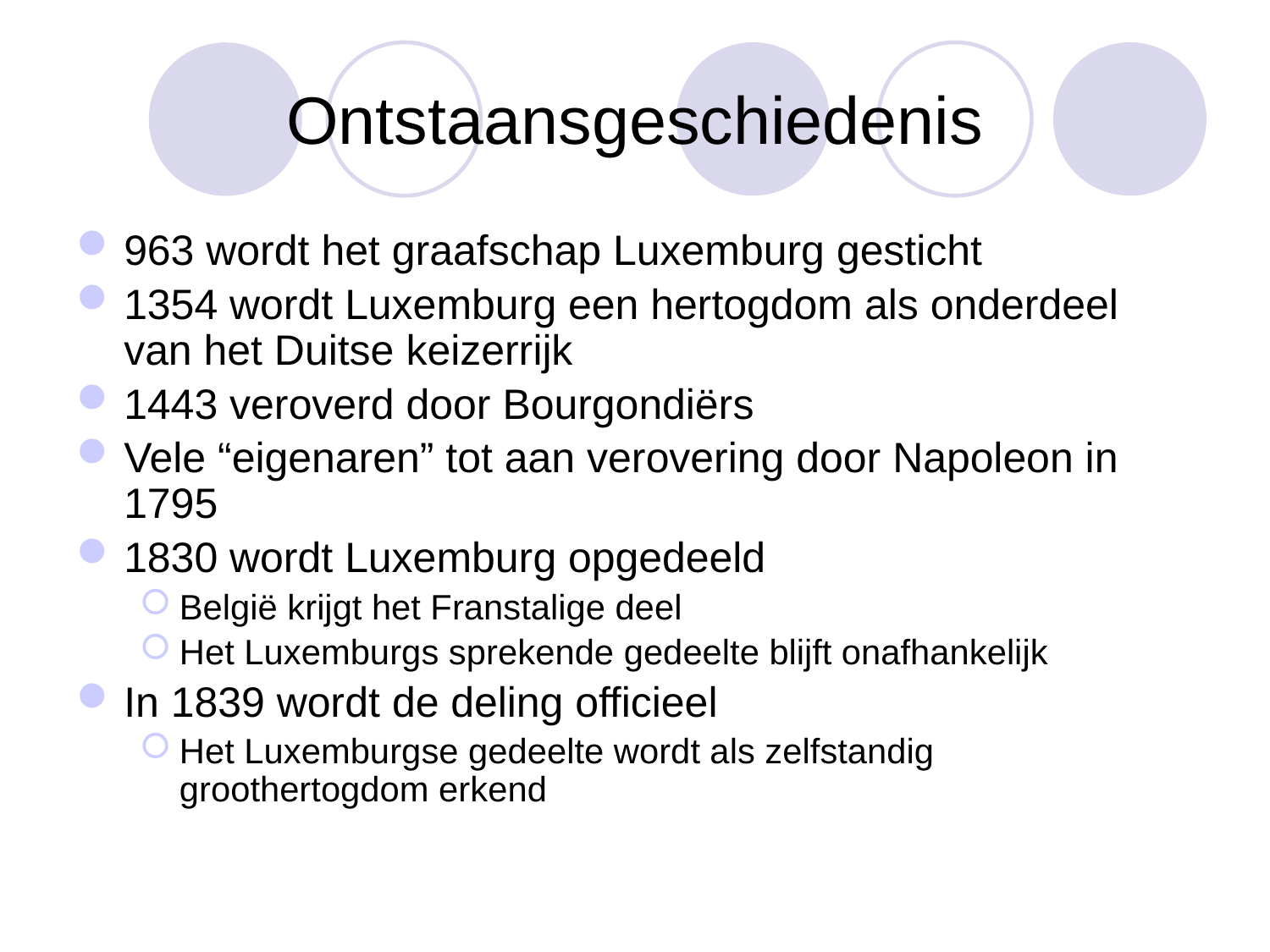

# Ontstaansgeschiedenis
963 wordt het graafschap Luxemburg gesticht
1354 wordt Luxemburg een hertogdom als onderdeel van het Duitse keizerrijk
1443 veroverd door Bourgondiërs
Vele “eigenaren” tot aan verovering door Napoleon in 1795
1830 wordt Luxemburg opgedeeld
België krijgt het Franstalige deel
Het Luxemburgs sprekende gedeelte blijft onafhankelijk
In 1839 wordt de deling officieel
Het Luxemburgse gedeelte wordt als zelfstandig groothertogdom erkend